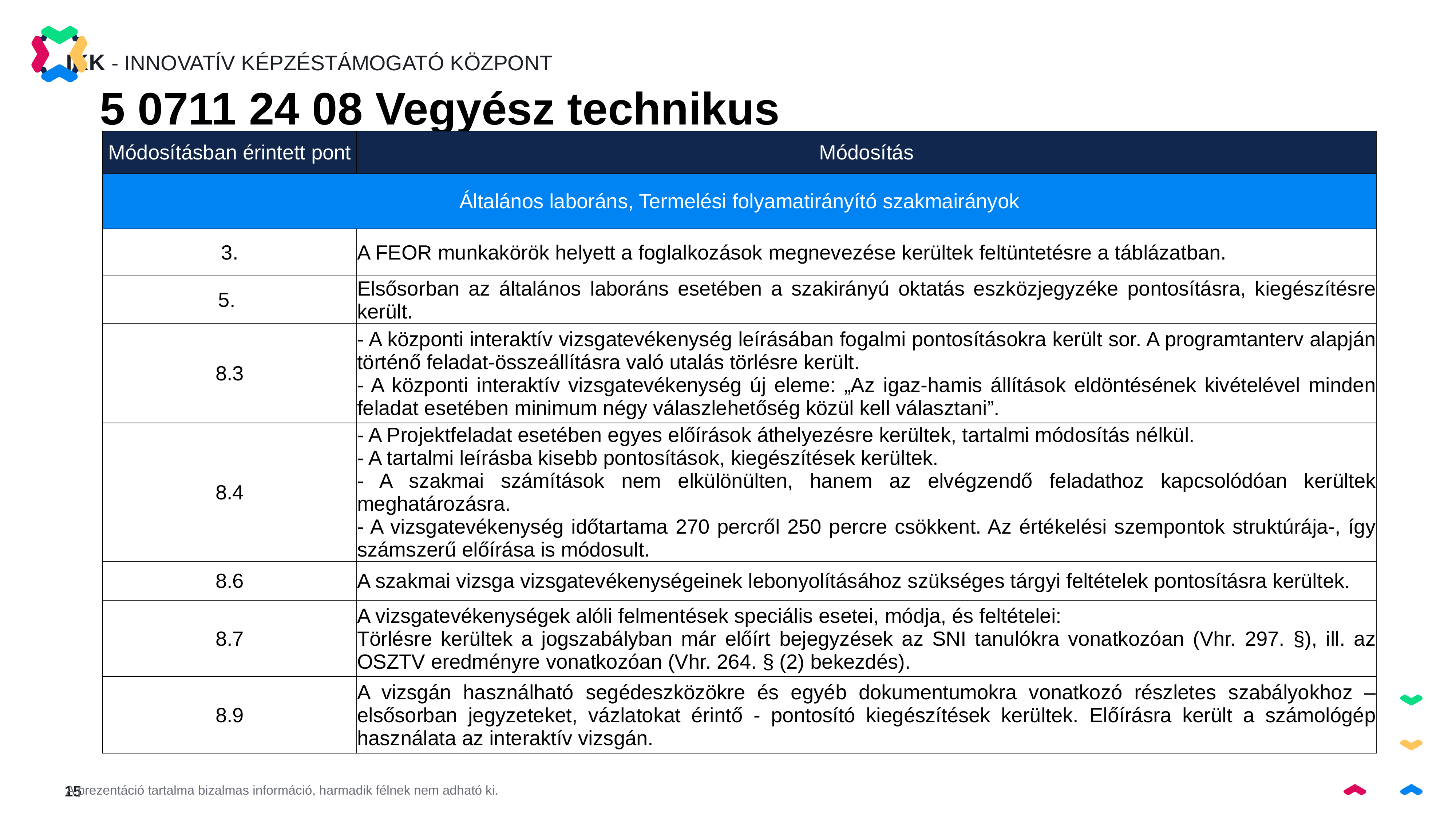

5 0711 24 08 Vegyész technikus
| Módosításban érintett pont | Módosítás |
| --- | --- |
| Általános laboráns, Termelési folyamatirányító szakmairányok |  |
| 3. | A FEOR munkakörök helyett a foglalkozások megnevezése kerültek feltüntetésre a táblázatban. |
| 5. | Elsősorban az általános laboráns esetében a szakirányú oktatás eszközjegyzéke pontosításra, kiegészítésre került. |
| 8.3 | - A központi interaktív vizsgatevékenység leírásában fogalmi pontosításokra került sor. A programtanterv alapján történő feladat-összeállításra való utalás törlésre került. - A központi interaktív vizsgatevékenység új eleme: „Az igaz-hamis állítások eldöntésének kivételével minden feladat esetében minimum négy válaszlehetőség közül kell választani”. |
| 8.4 | - A Projektfeladat esetében egyes előírások áthelyezésre kerültek, tartalmi módosítás nélkül. - A tartalmi leírásba kisebb pontosítások, kiegészítések kerültek. - A szakmai számítások nem elkülönülten, hanem az elvégzendő feladathoz kapcsolódóan kerültek meghatározásra. - A vizsgatevékenység időtartama 270 percről 250 percre csökkent. Az értékelési szempontok struktúrája-, így számszerű előírása is módosult. |
| 8.6 | A szakmai vizsga vizsgatevékenységeinek lebonyolításához szükséges tárgyi feltételek pontosításra kerültek. |
| 8.7 | A vizsgatevékenységek alóli felmentések speciális esetei, módja, és feltételei: Törlésre kerültek a jogszabályban már előírt bejegyzések az SNI tanulókra vonatkozóan (Vhr. 297. §), ill. az OSZTV eredményre vonatkozóan (Vhr. 264. § (2) bekezdés). |
| 8.9 | A vizsgán használható segédeszközökre és egyéb dokumentumokra vonatkozó részletes szabályokhoz – elsősorban jegyzeteket, vázlatokat érintő - pontosító kiegészítések kerültek. Előírásra került a számológép használata az interaktív vizsgán. |